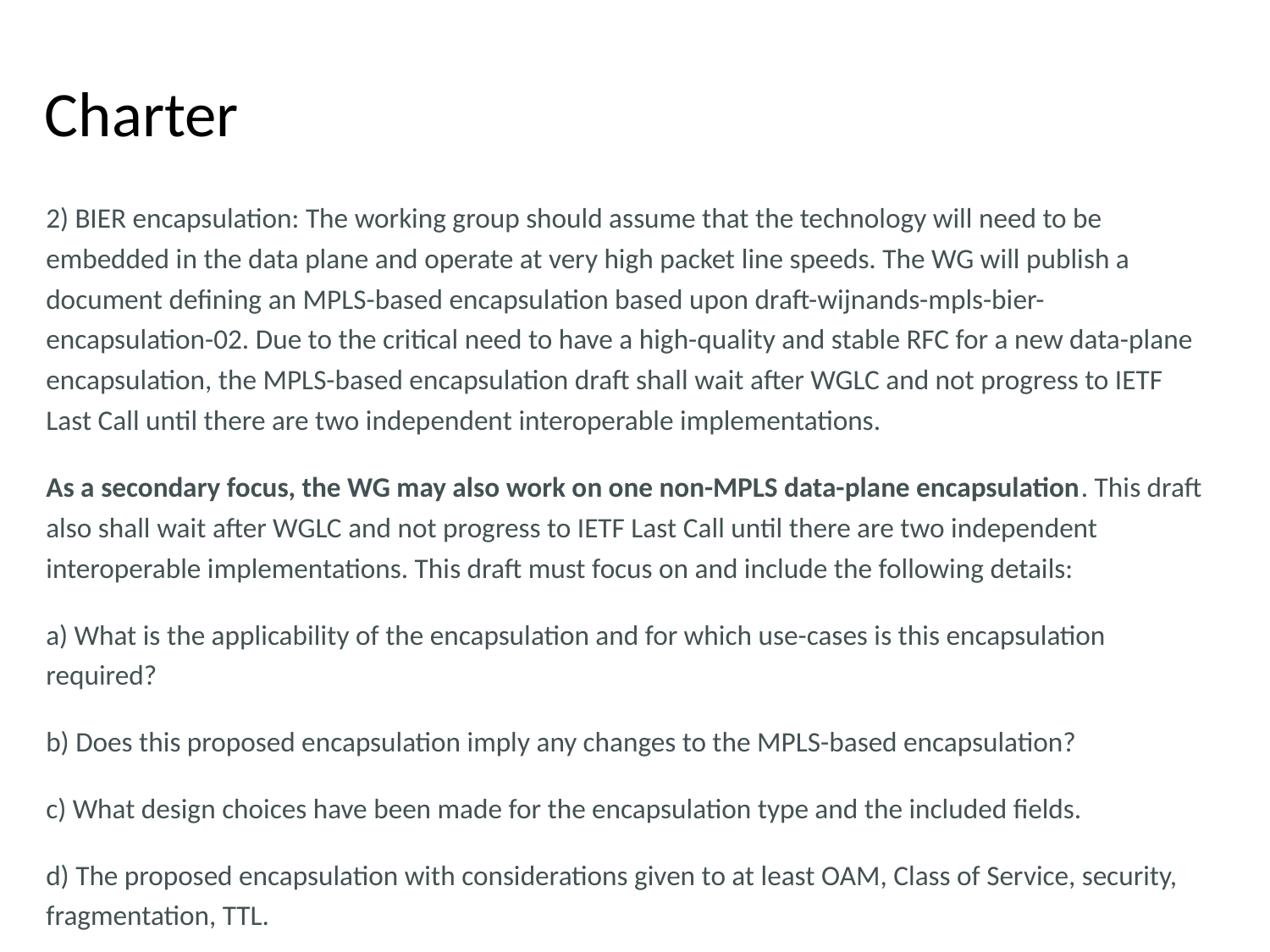

# Charter
2) BIER encapsulation: The working group should assume that the technology will need to be embedded in the data plane and operate at very high packet line speeds. The WG will publish a document defining an MPLS-based encapsulation based upon draft-wijnands-mpls-bier-encapsulation-02. Due to the critical need to have a high-quality and stable RFC for a new data-plane encapsulation, the MPLS-based encapsulation draft shall wait after WGLC and not progress to IETF Last Call until there are two independent interoperable implementations.
As a secondary focus, the WG may also work on one non-MPLS data-plane encapsulation. This draft also shall wait after WGLC and not progress to IETF Last Call until there are two independent interoperable implementations. This draft must focus on and include the following details:
a) What is the applicability of the encapsulation and for which use-cases is this encapsulation required?
b) Does this proposed encapsulation imply any changes to the MPLS-based encapsulation?
c) What design choices have been made for the encapsulation type and the included fields.
d) The proposed encapsulation with considerations given to at least OAM, Class of Service, security, fragmentation, TTL.